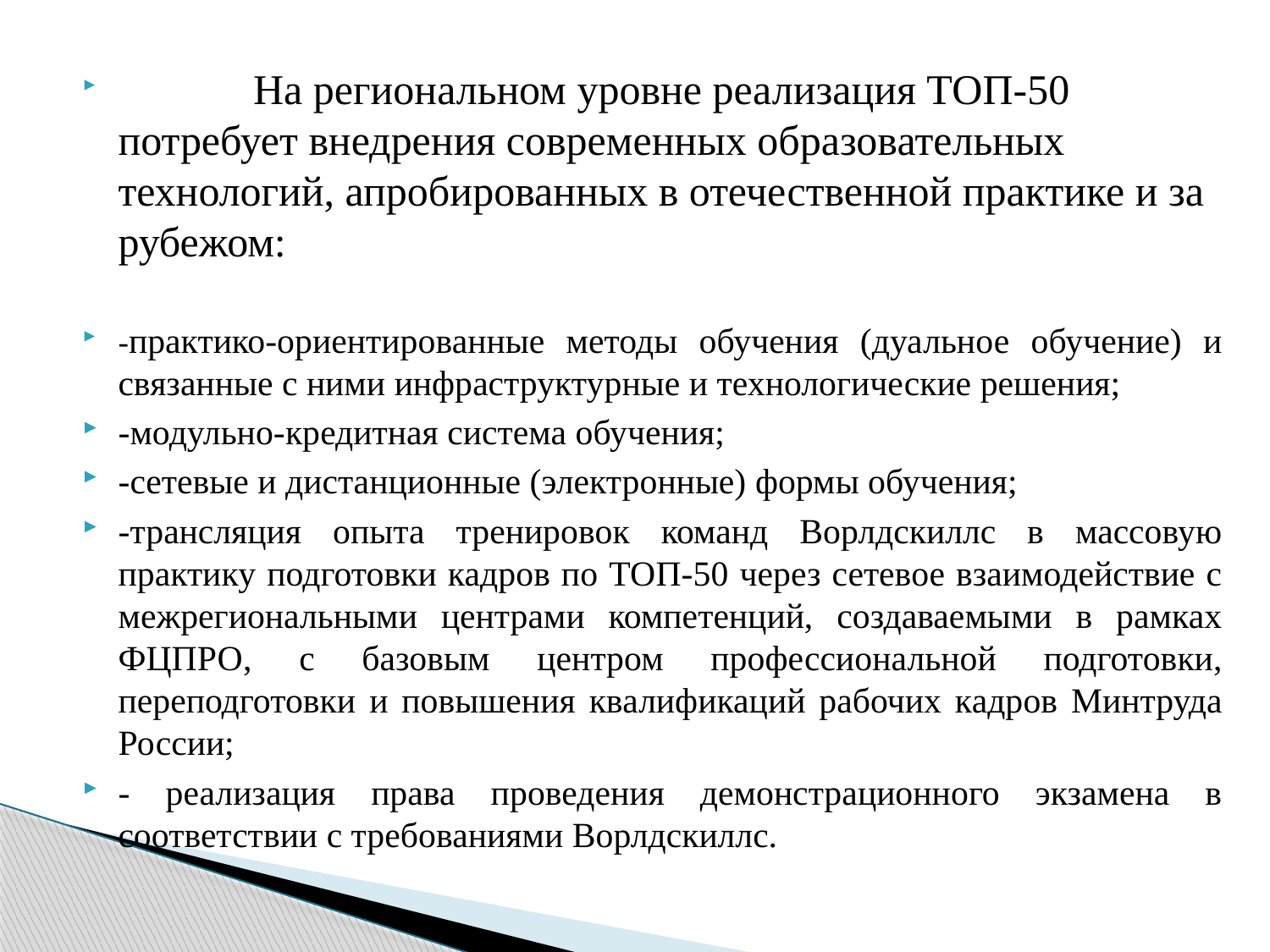

#
	 На региональном уровне реализация ТОП-50 потребует внедрения современных образовательных технологий, апробированных в отечественной практике и за рубежом:

-практико-ориентированные методы обучения (дуальное обучение) и связанные с ними инфраструктурные и технологические решения;
-модульно-кредитная система обучения;
-сетевые и дистанционные (электронные) формы обучения;
-трансляция опыта тренировок команд Ворлдскиллс в массовую практику подготовки кадров по ТОП-50 через сетевое взаимодействие с межрегиональными центрами компетенций, создаваемыми в рамках ФЦПРО, с базовым центром профессиональной подготовки, переподготовки и повышения квалификаций рабочих кадров Минтруда России;
- реализация права проведения демонстрационного экзамена в соответствии с требованиями Ворлдскиллс.